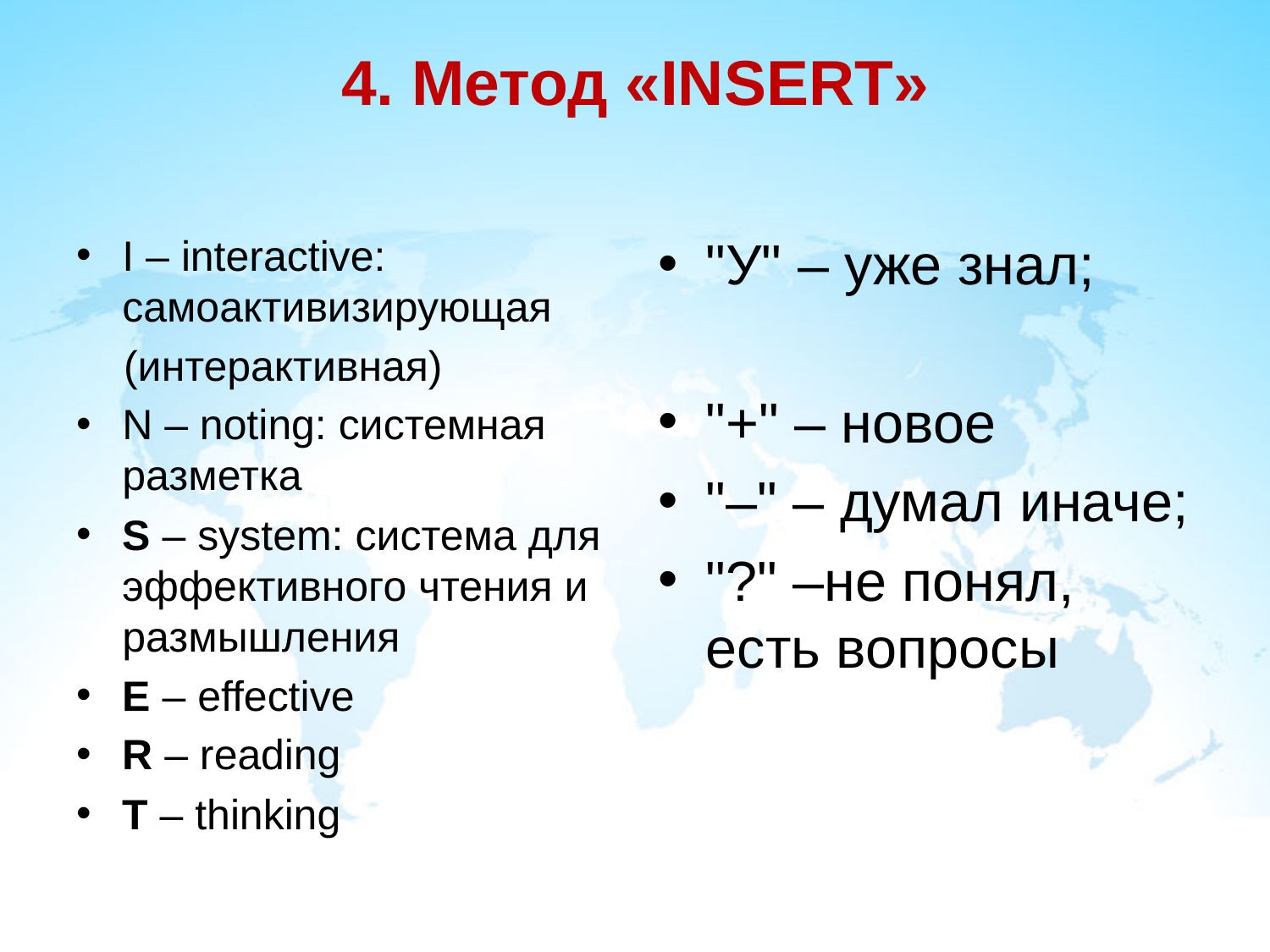

# 4. Метод «INSERT»
I – interactive: самоактивизирующая
    (интерактивная)
N – noting: системная разметка
S – system: система для эффективного чтения и размышления
E – effective
R – reading
T – thinking
"У" – уже знал;

"+" – новое
"–" – думал иначе;
"?" –не понял, есть вопросы